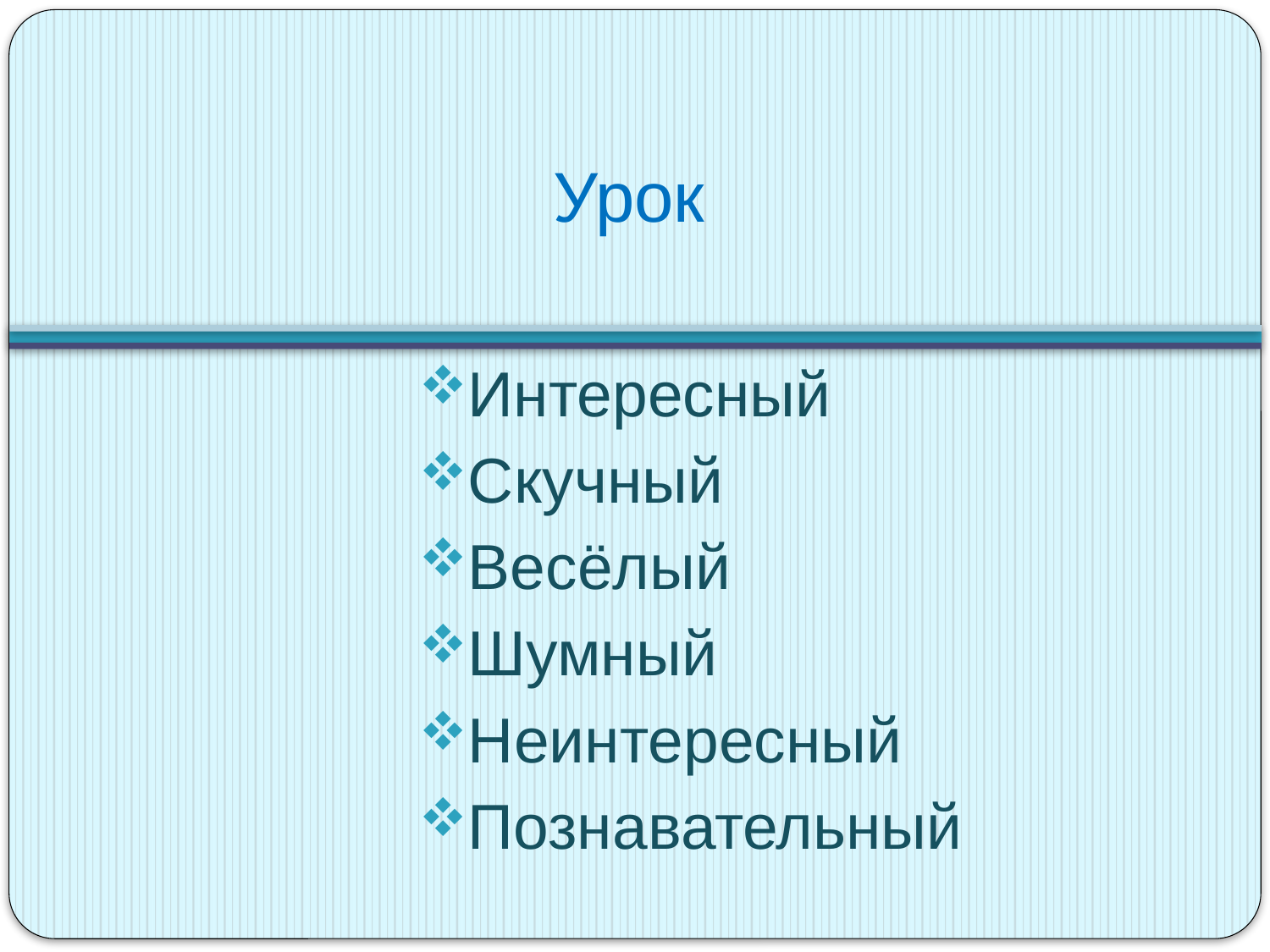

# Урок
Интересный
Скучный
Весёлый
Шумный
Неинтересный
Познавательный